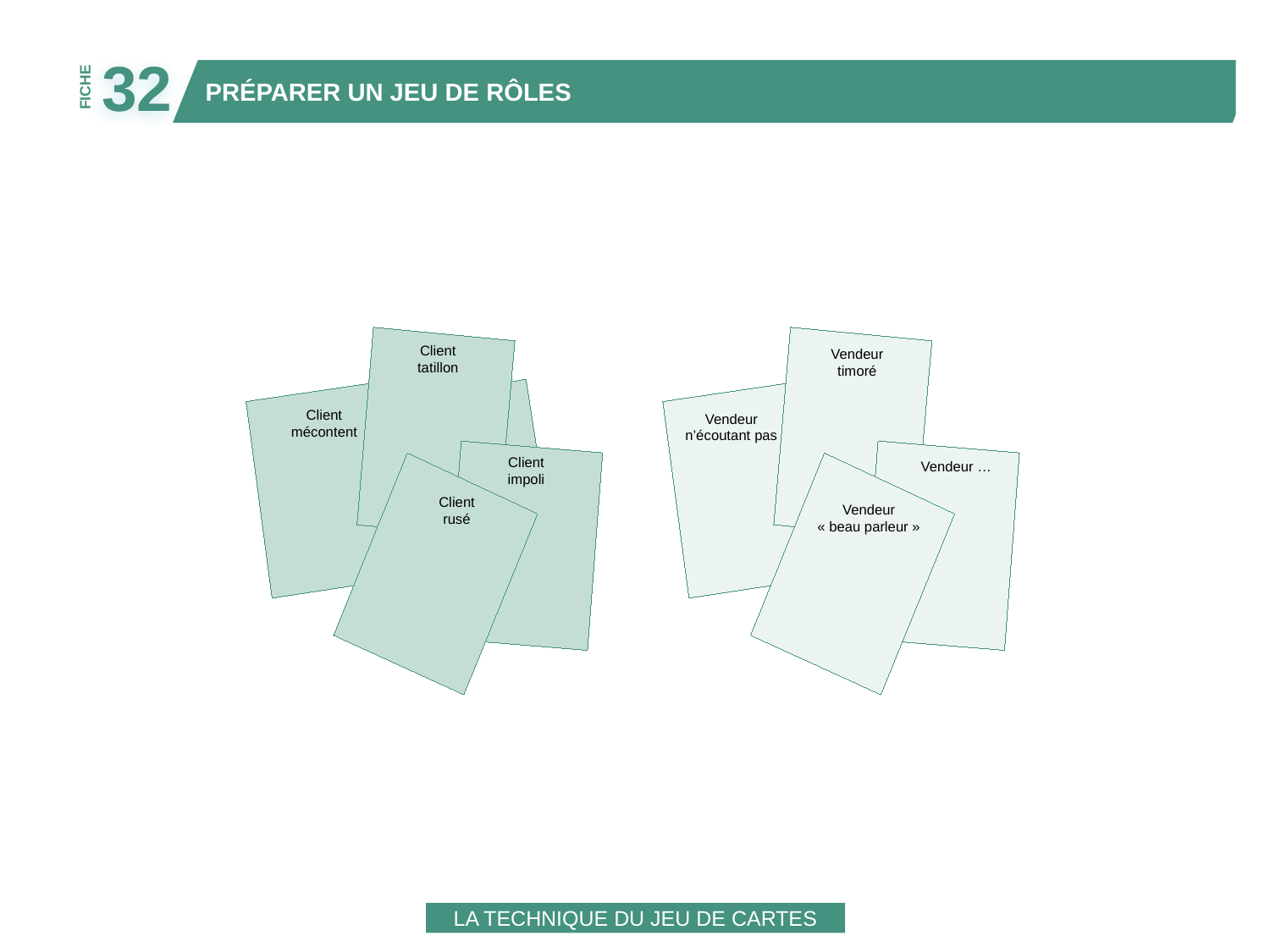

32

PRÉPARER UN JEU DE RÔLES
FICHE

Client
tatillon
Vendeur
timoré

Client
Client
mécontent
Vendeur
n’écoutant pas
facile

Client
impoli
Vendeur …
Client
rusé
Vendeur
« beau parleur »
LA TECHNIQUE DU JEU DE CARTES